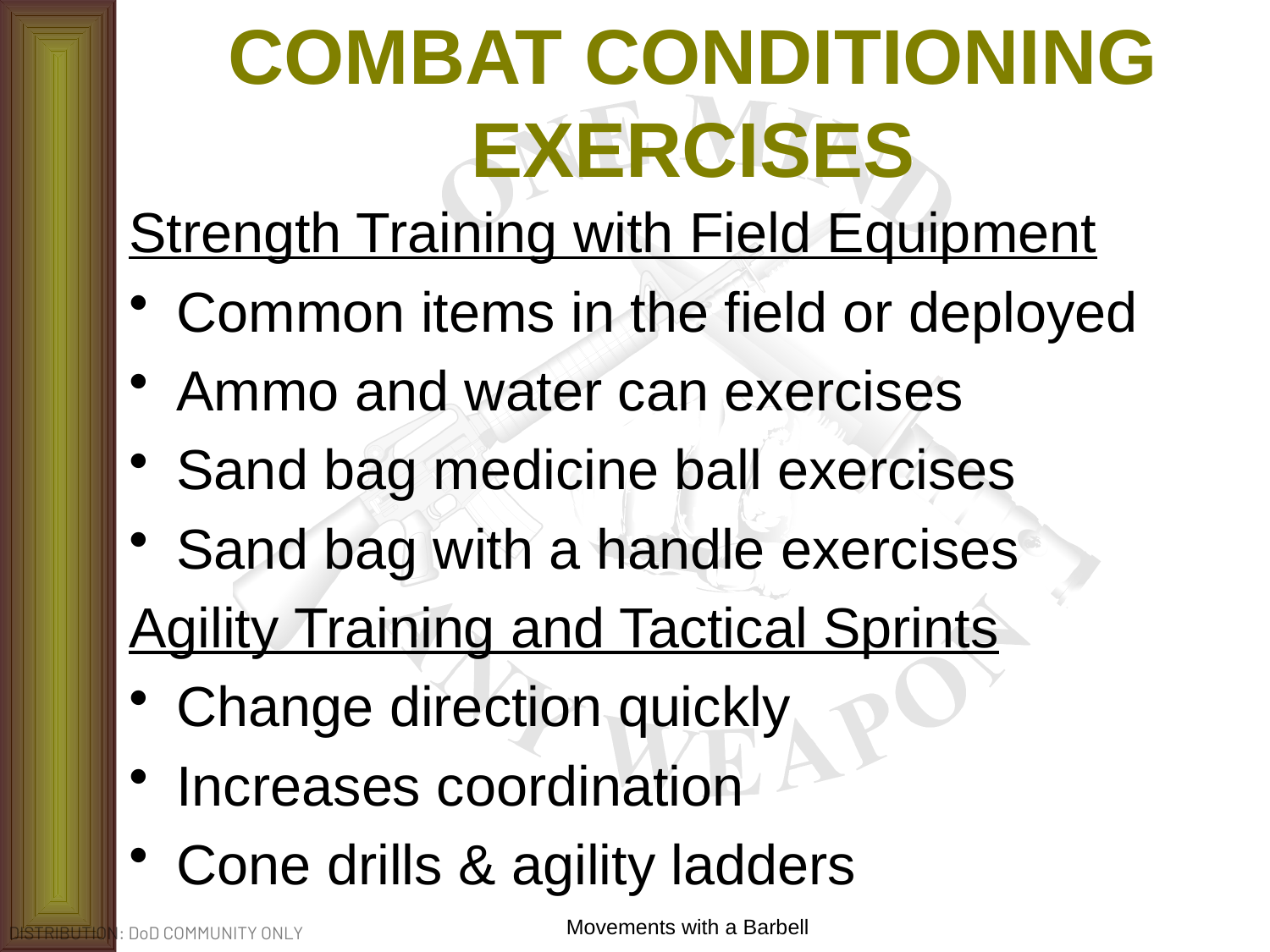

# COMBAT CONDITIONING EXERCISES
Strength Training with Field Equipment
Common items in the field or deployed
Ammo and water can exercises
Sand bag medicine ball exercises
Sand bag with a handle exercises
Agility Training and Tactical Sprints
Change direction quickly
Increases coordination
Cone drills & agility ladders
Movements with a Barbell